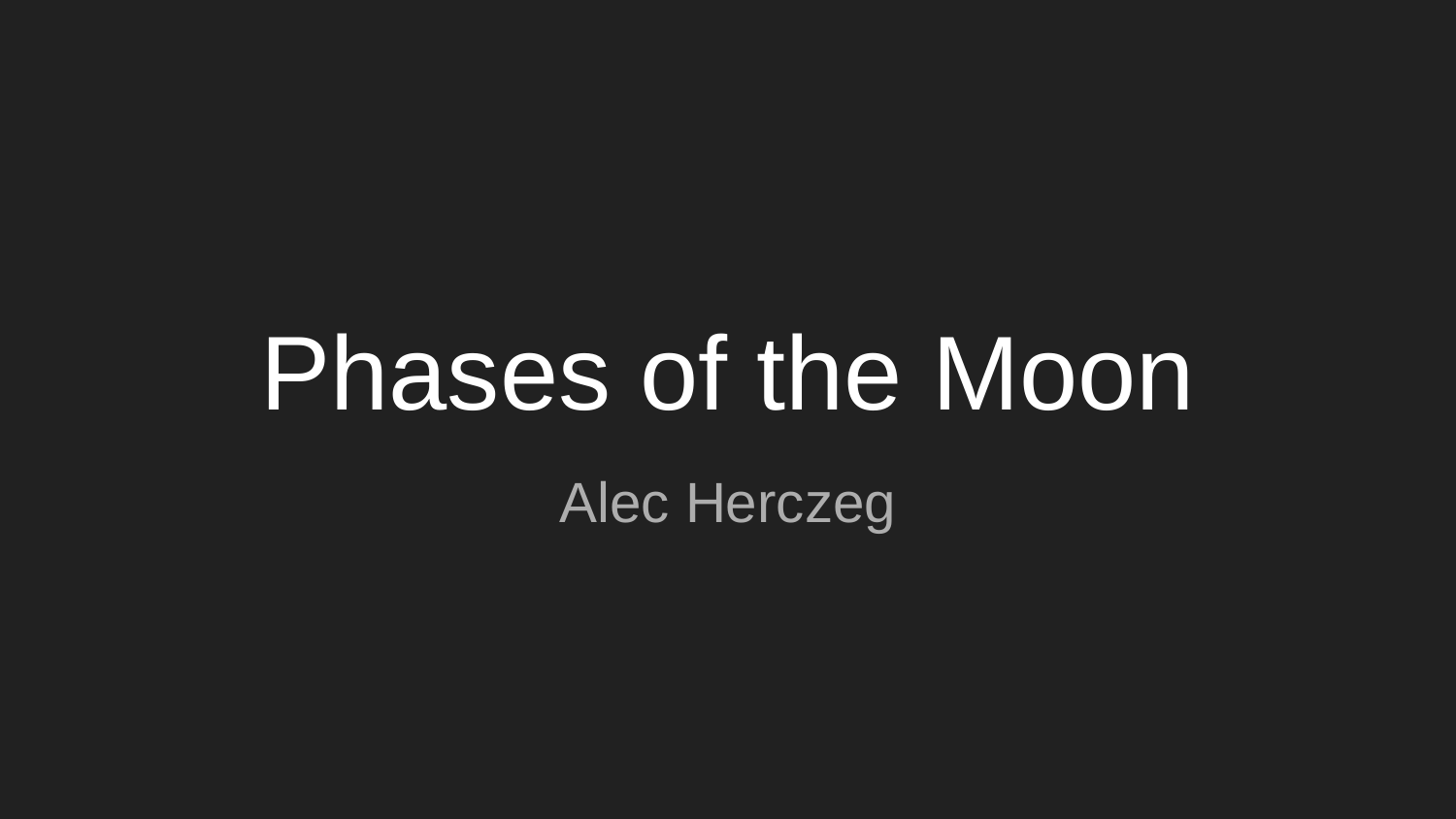

# Phases of the Moon
Alec Herczeg